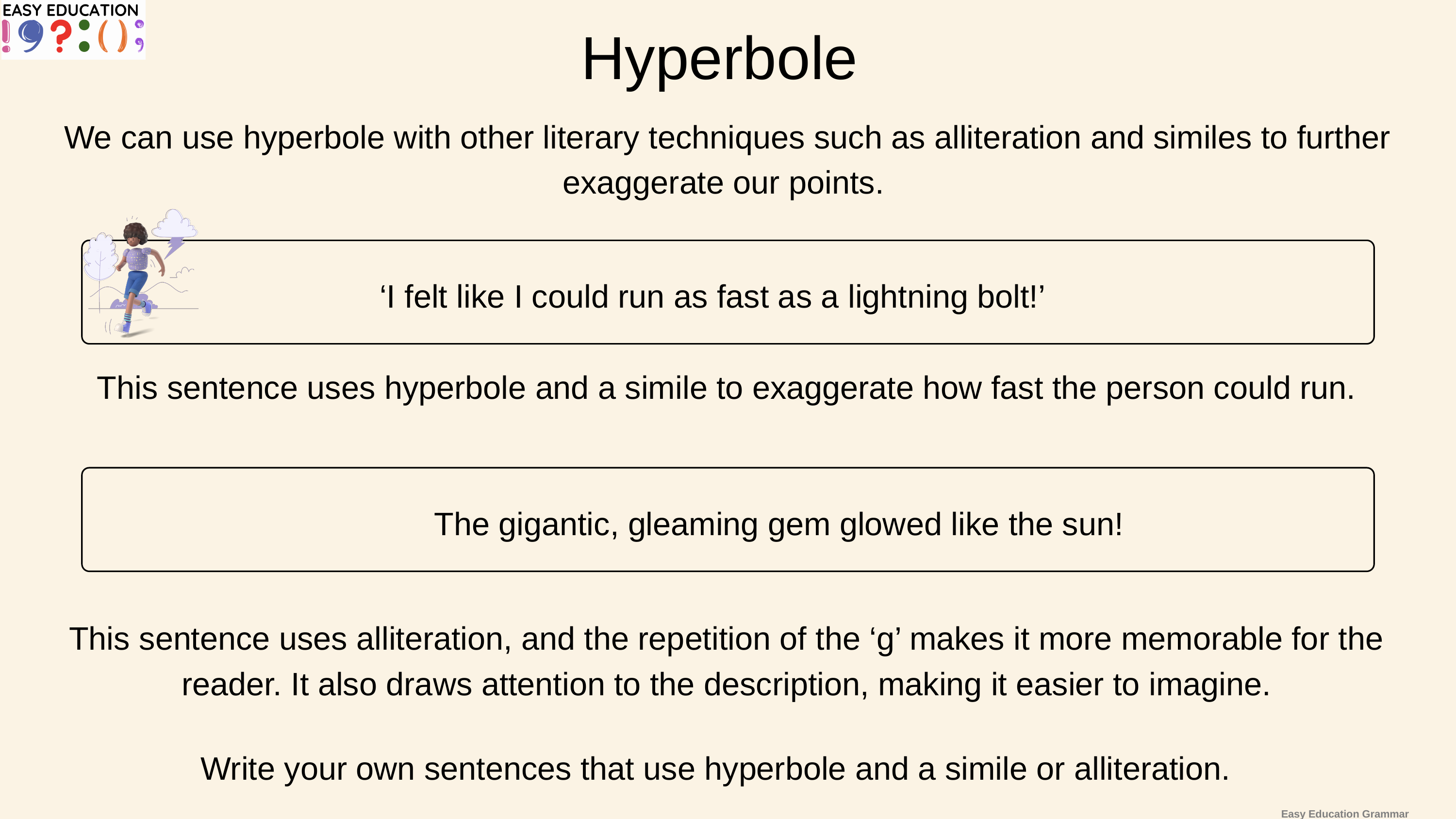

Hyperbole
We can use hyperbole with other literary techniques such as alliteration and similes to further exaggerate our points.

‘I felt like I could run as fast as a lightning bolt!’
This sentence uses hyperbole and a simile to exaggerate how fast the person could run.

The gigantic, gleaming gem glowed like the sun!
This sentence uses alliteration, and the repetition of the ‘g’ makes it more memorable for the reader. It also draws attention to the description, making it easier to imagine.
Write your own sentences that use hyperbole and a simile or alliteration.